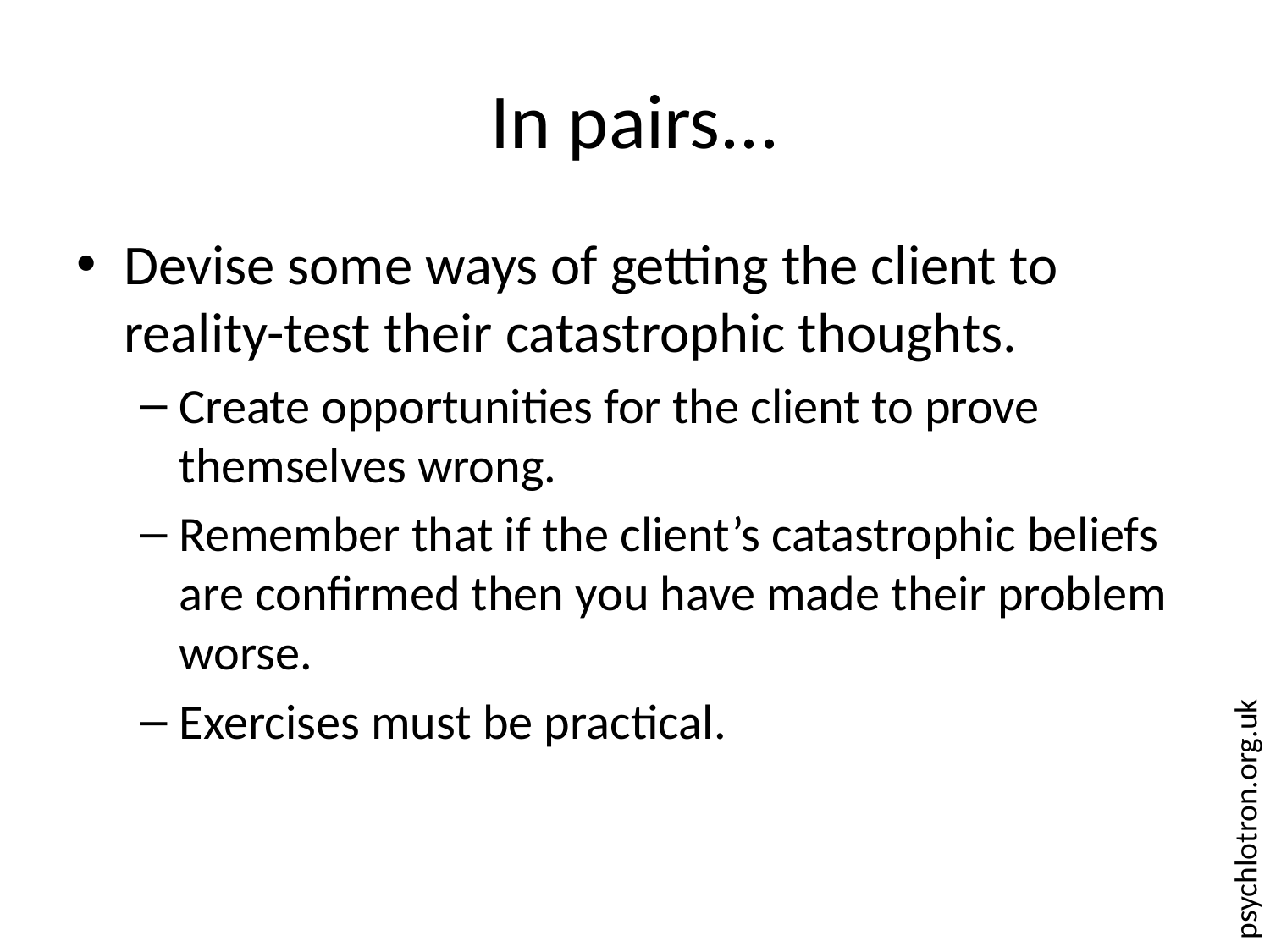

# In pairs...
Devise some ways of getting the client to reality-test their catastrophic thoughts.
Create opportunities for the client to prove themselves wrong.
Remember that if the client’s catastrophic beliefs are confirmed then you have made their problem worse.
Exercises must be practical.